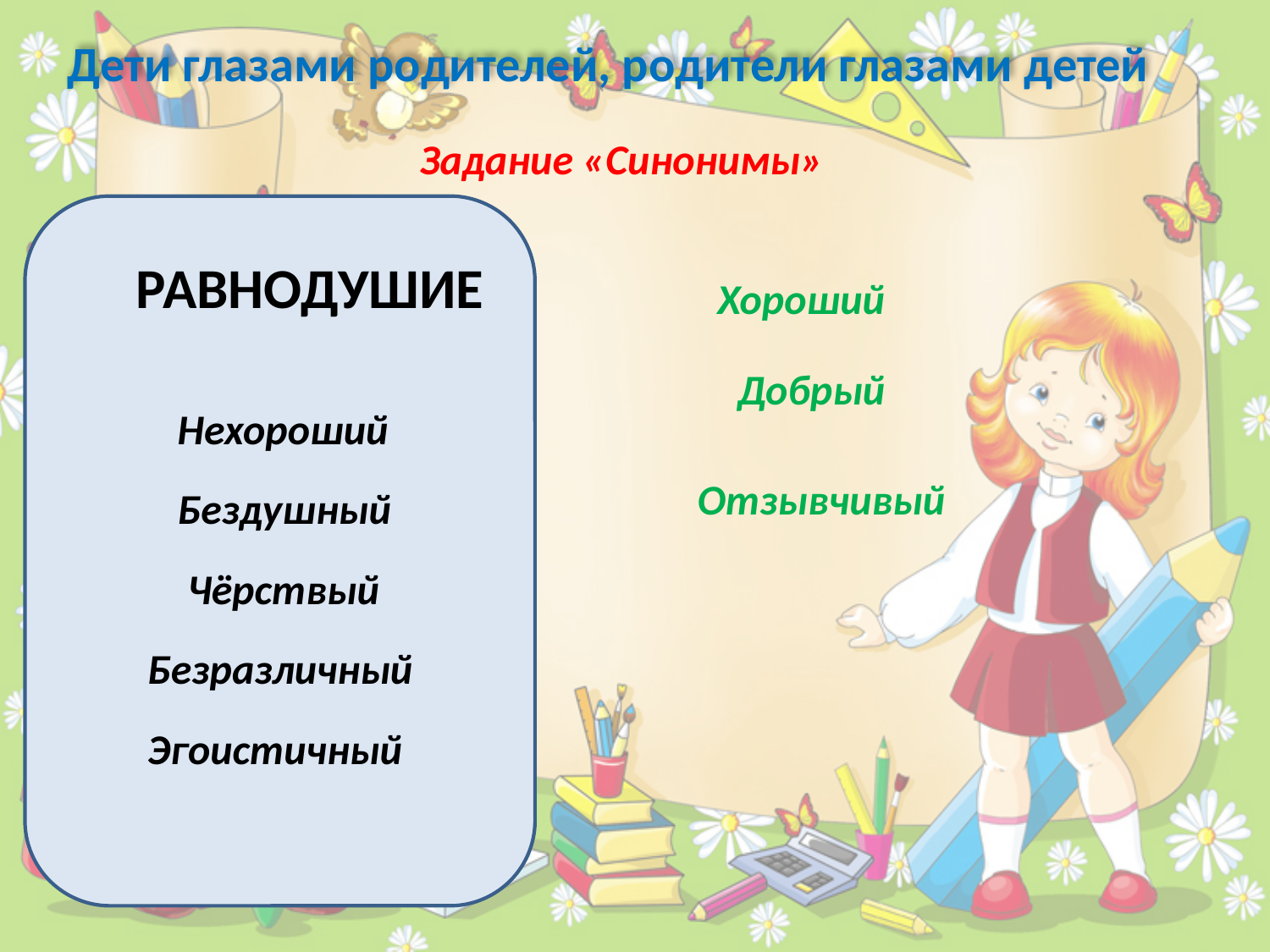

Дети глазами родителей, родители глазами детей
Задание «Синонимы»

РАВНОДУШИЕ
Хороший

Добрый
Нехороший
Отзывчивый
Бездушный
Чёрствый
Безразличный
Эгоистичный